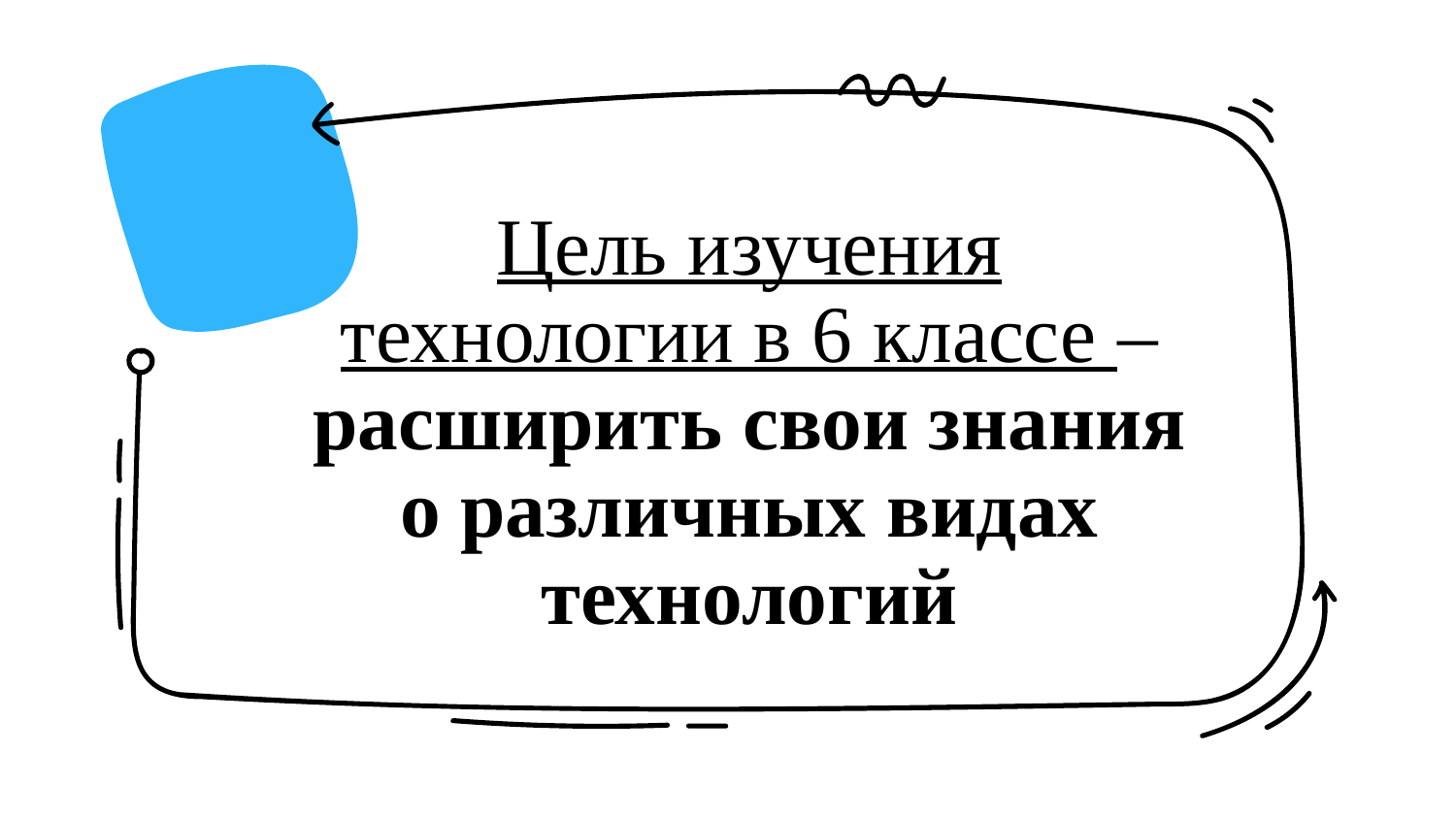

# Цель изучения технологии в 6 классе – расширить свои знания о различных видах технологий